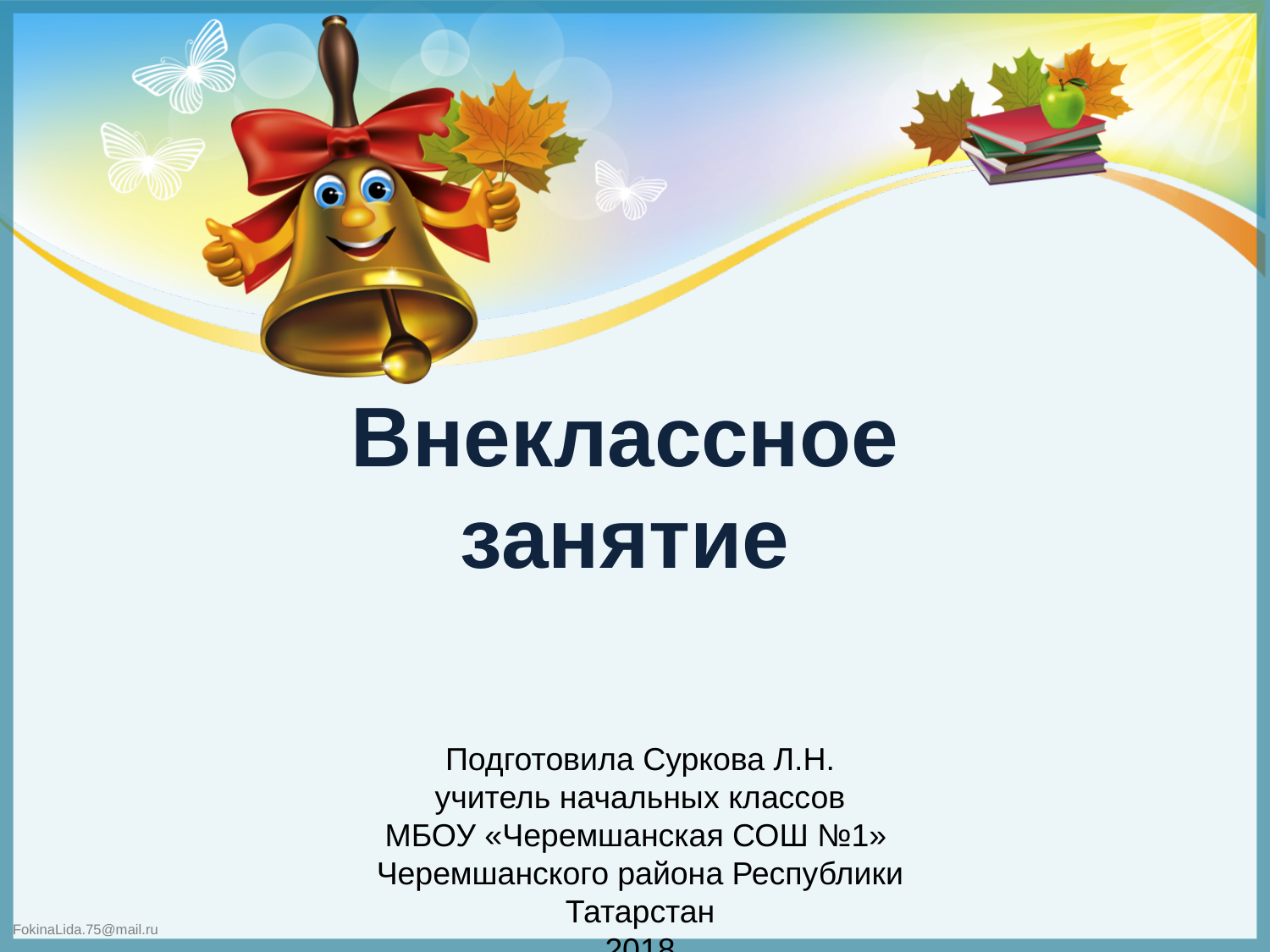

Внеклассное занятие
Подготовила Суркова Л.Н.
учитель начальных классов
МБОУ «Черемшанская СОШ №1»
Черемшанского района Республики Татарстан
2018